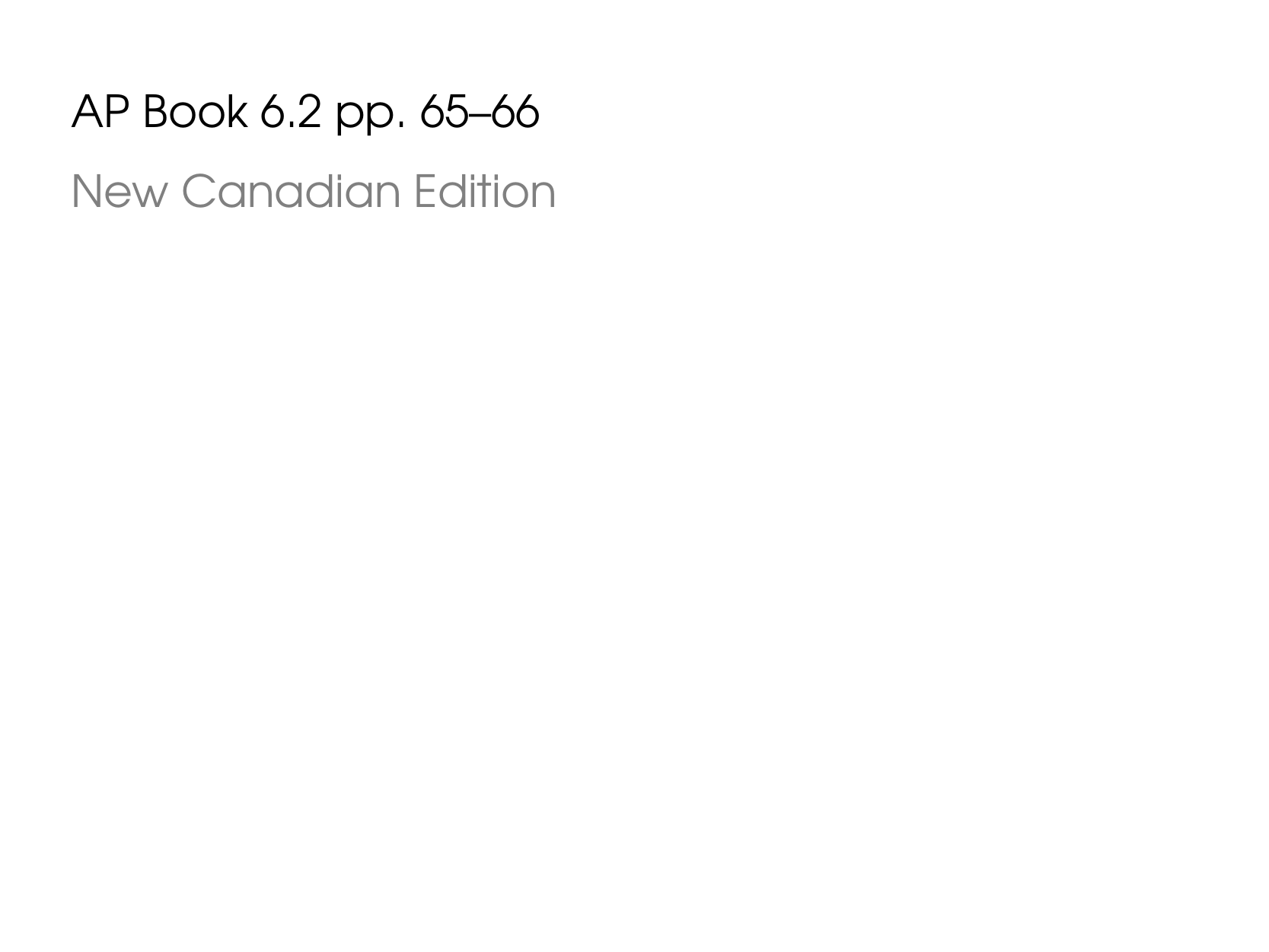

AP Book 6.2 pp. 65–66
New Canadian Edition